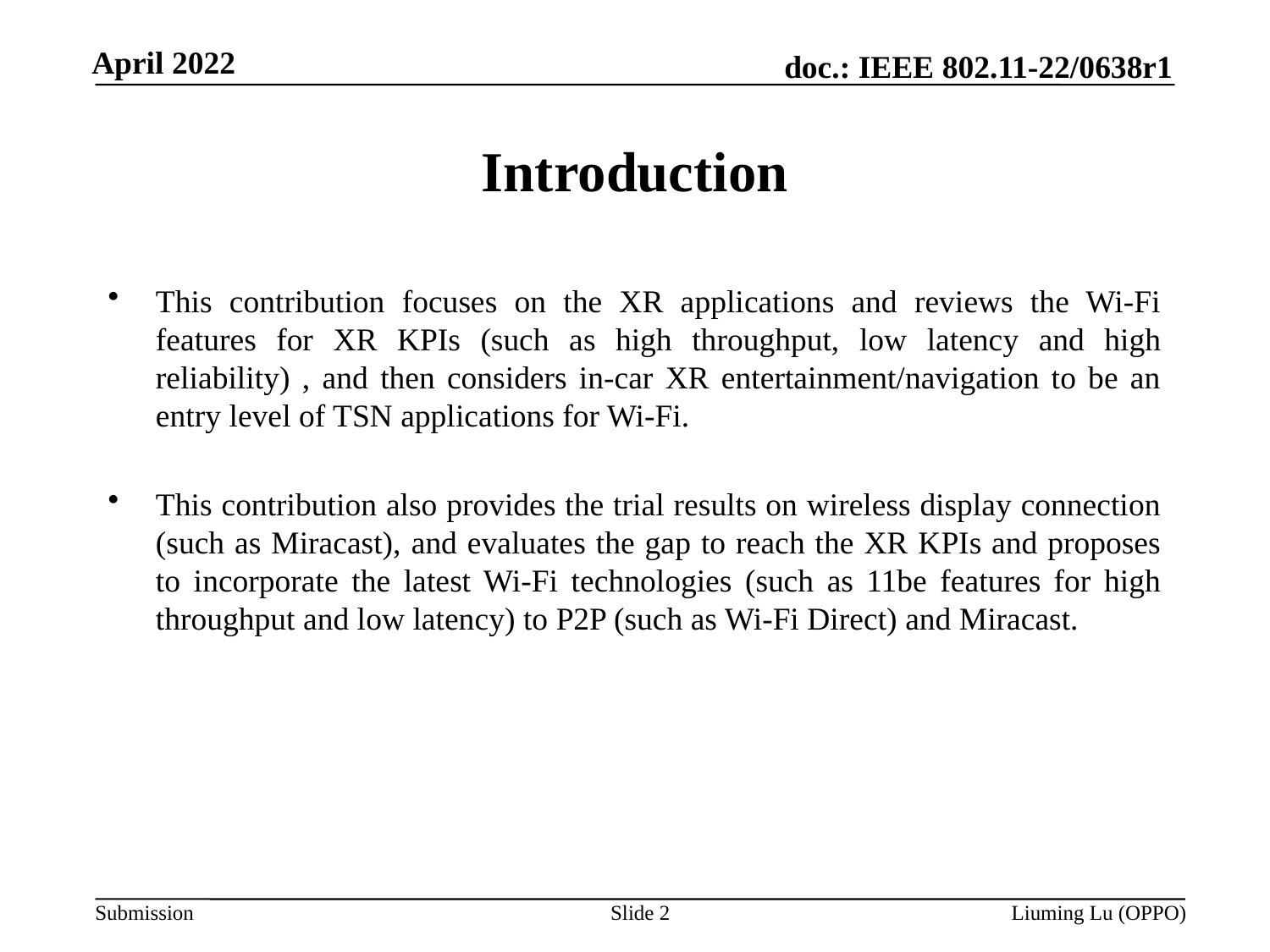

# Introduction
This contribution focuses on the XR applications and reviews the Wi-Fi features for XR KPIs (such as high throughput, low latency and high reliability) , and then considers in-car XR entertainment/navigation to be an entry level of TSN applications for Wi-Fi.

This contribution also provides the trial results on wireless display connection (such as Miracast), and evaluates the gap to reach the XR KPIs and proposes to incorporate the latest Wi-Fi technologies (such as 11be features for high throughput and low latency) to P2P (such as Wi-Fi Direct) and Miracast.
Slide 2
Liuming Lu (OPPO)